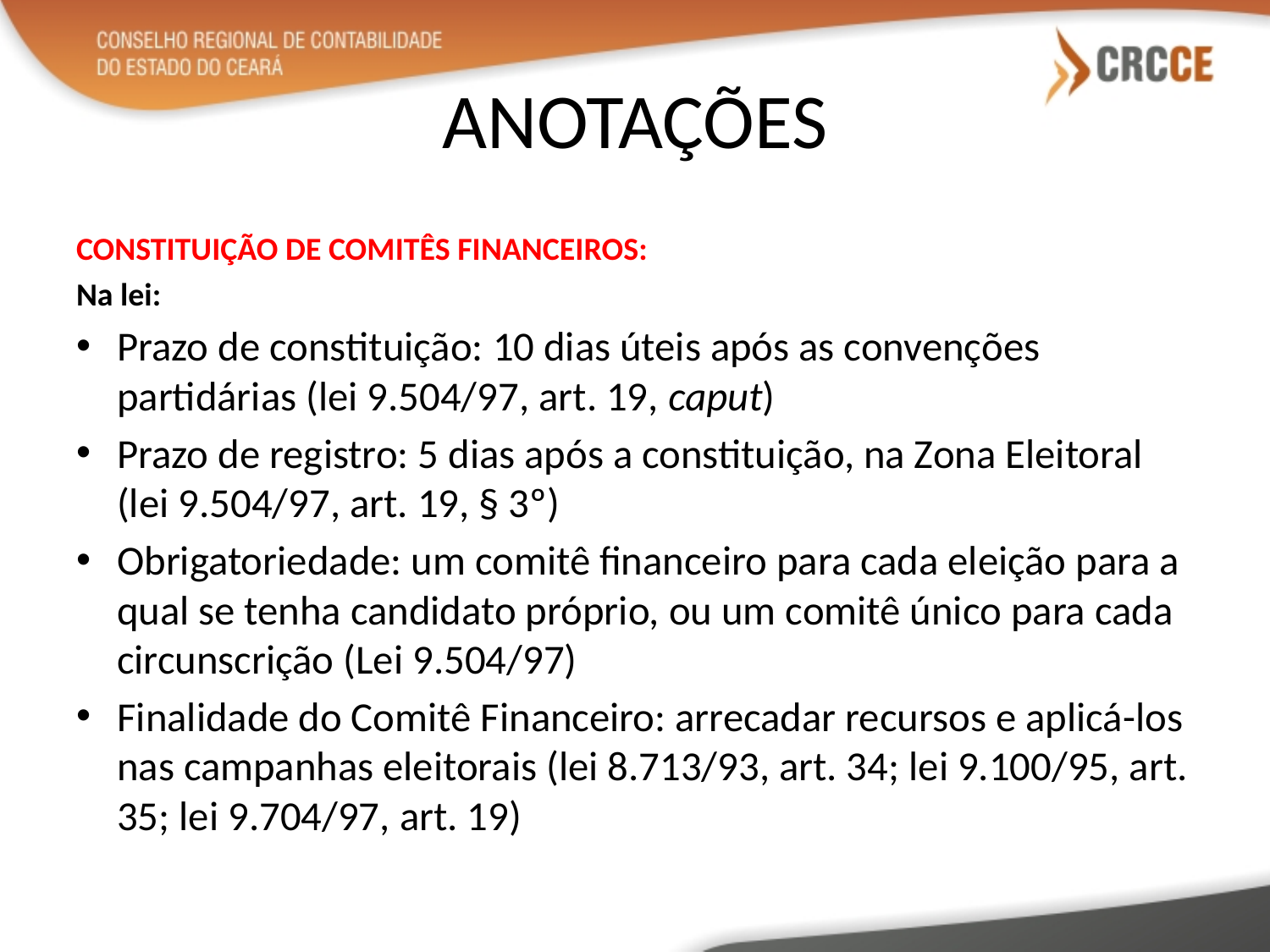

# ANOTAÇÕES
CONSTITUIÇÃO DE COMITÊS FINANCEIROS:
Na lei:
Prazo de constituição: 10 dias úteis após as convenções partidárias (lei 9.504/97, art. 19, caput)
Prazo de registro: 5 dias após a constituição, na Zona Eleitoral (lei 9.504/97, art. 19, § 3º)
Obrigatoriedade: um comitê financeiro para cada eleição para a qual se tenha candidato próprio, ou um comitê único para cada circunscrição (Lei 9.504/97)
Finalidade do Comitê Financeiro: arrecadar recursos e aplicá-los nas campanhas eleitorais (lei 8.713/93, art. 34; lei 9.100/95, art. 35; lei 9.704/97, art. 19)